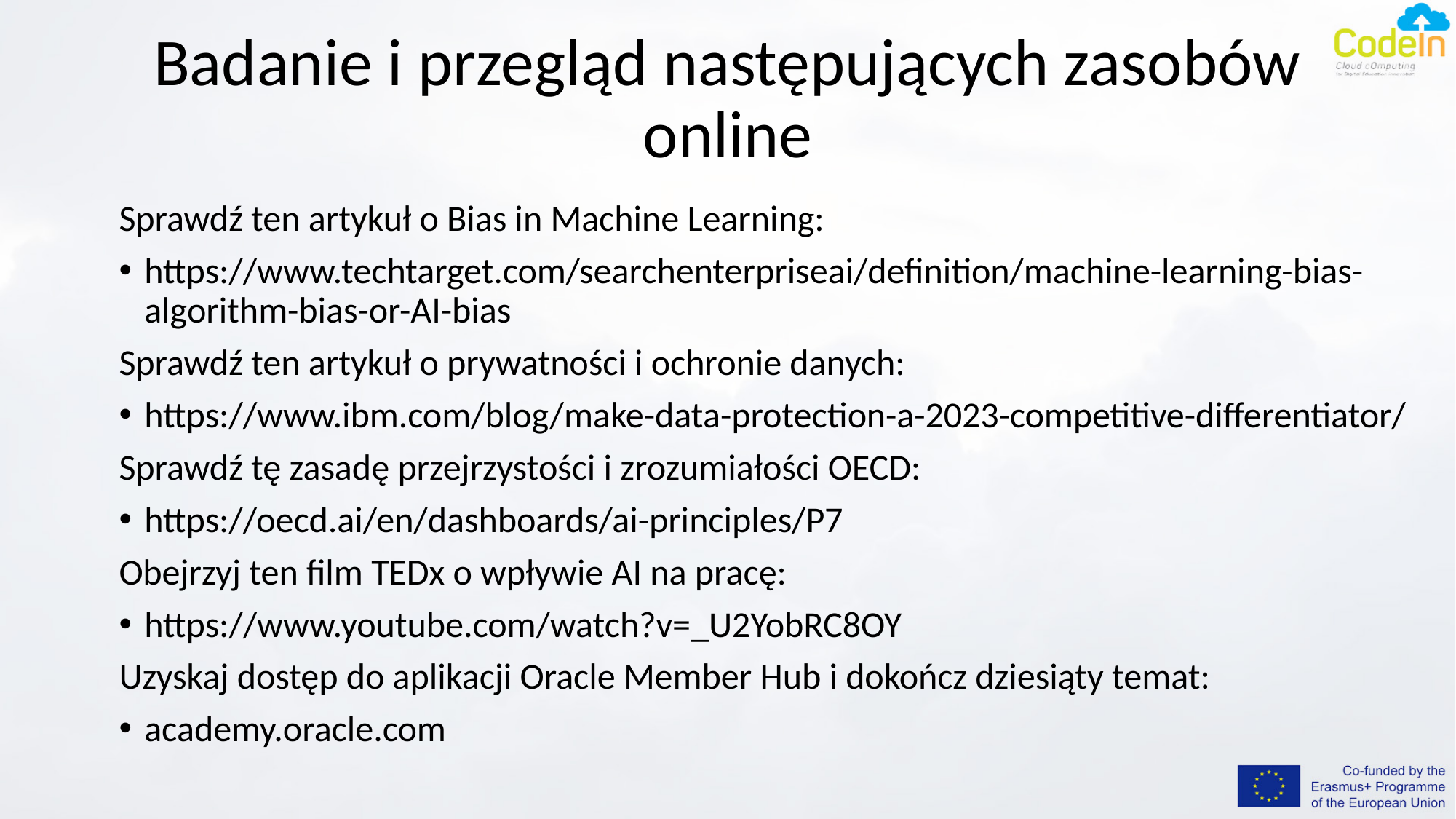

# Badanie i przegląd następujących zasobów online
Sprawdź ten artykuł o Bias in Machine Learning:
https://www.techtarget.com/searchenterpriseai/definition/machine-learning-bias-algorithm-bias-or-AI-bias
Sprawdź ten artykuł o prywatności i ochronie danych:
https://www.ibm.com/blog/make-data-protection-a-2023-competitive-differentiator/
Sprawdź tę zasadę przejrzystości i zrozumiałości OECD:
https://oecd.ai/en/dashboards/ai-principles/P7
Obejrzyj ten film TEDx o wpływie AI na pracę:
https://www.youtube.com/watch?v=_U2YobRC8OY
Uzyskaj dostęp do aplikacji Oracle Member Hub i dokończ dziesiąty temat:
academy.oracle.com